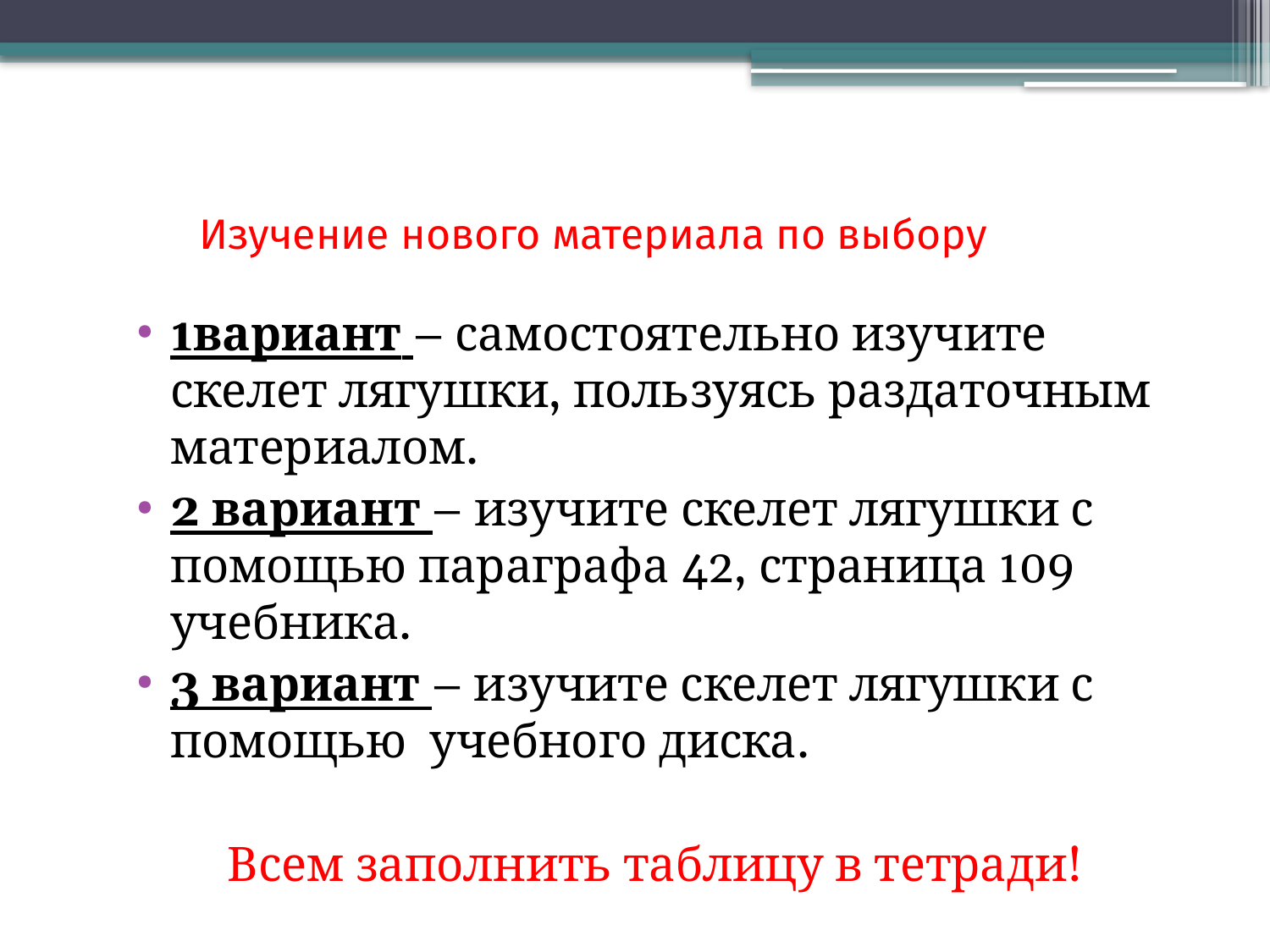

# Изучение нового материала по выбору
1вариант – самостоятельно изучите скелет лягушки, пользуясь раздаточным материалом.
2 вариант – изучите скелет лягушки с помощью параграфа 42, страница 109 учебника.
3 вариант – изучите скелет лягушки с помощью  учебного диска.

        Всем заполнить таблицу в тетради!